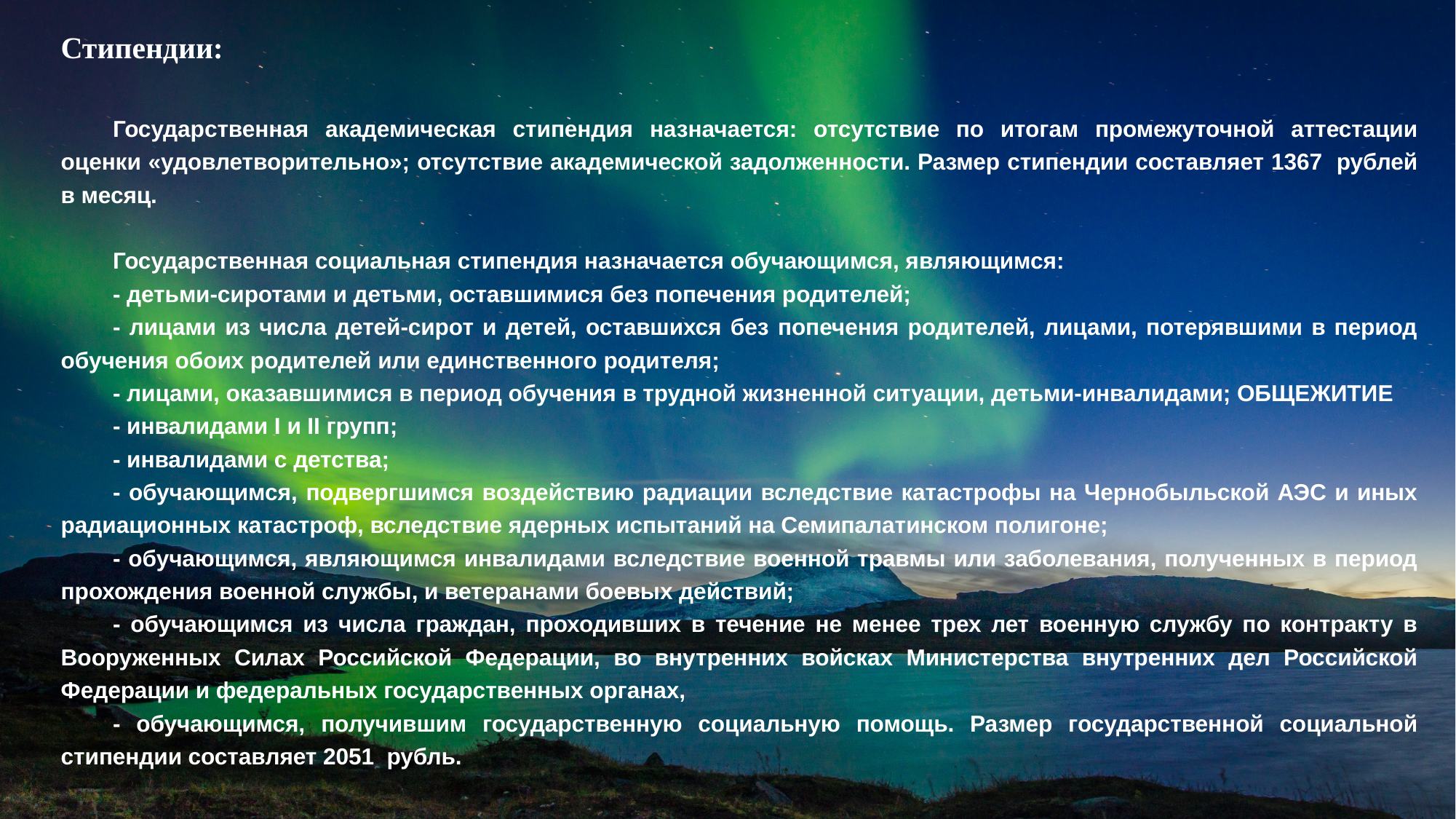

Стипендии:
Государственная академическая стипендия назначается: отсутствие по итогам промежуточной аттестации оценки «удовлетворительно»; отсутствие академической задолженности. Размер стипендии составляет 1367  рублей в месяц.

Государственная социальная стипендия назначается обучающимся, являющимся:
- детьми-сиротами и детьми, оставшимися без попечения родителей;
- лицами из числа детей-сирот и детей, оставшихся без попечения родителей, лицами, потерявшими в период обучения обоих родителей или единственного родителя;
- лицами, оказавшимися в период обучения в трудной жизненной ситуации, детьми-инвалидами; ОБЩЕЖИТИЕ
- инвалидами I и II групп;
- инвалидами с детства;
- обучающимся, подвергшимся воздействию радиации вследствие катастрофы на Чернобыльской АЭС и иных радиационных катастроф, вследствие ядерных испытаний на Семипалатинском полигоне;
- обучающимся, являющимся инвалидами вследствие военной травмы или заболевания, полученных в период прохождения военной службы, и ветеранами боевых действий;
- обучающимся из числа граждан, проходивших в течение не менее трех лет военную службу по контракту в Вооруженных Силах Российской Федерации, во внутренних войсках Министерства внутренних дел Российской Федерации и федеральных государственных органах,
- обучающимся, получившим государственную социальную помощь. Размер государственной социальной стипендии составляет 2051  рубль.